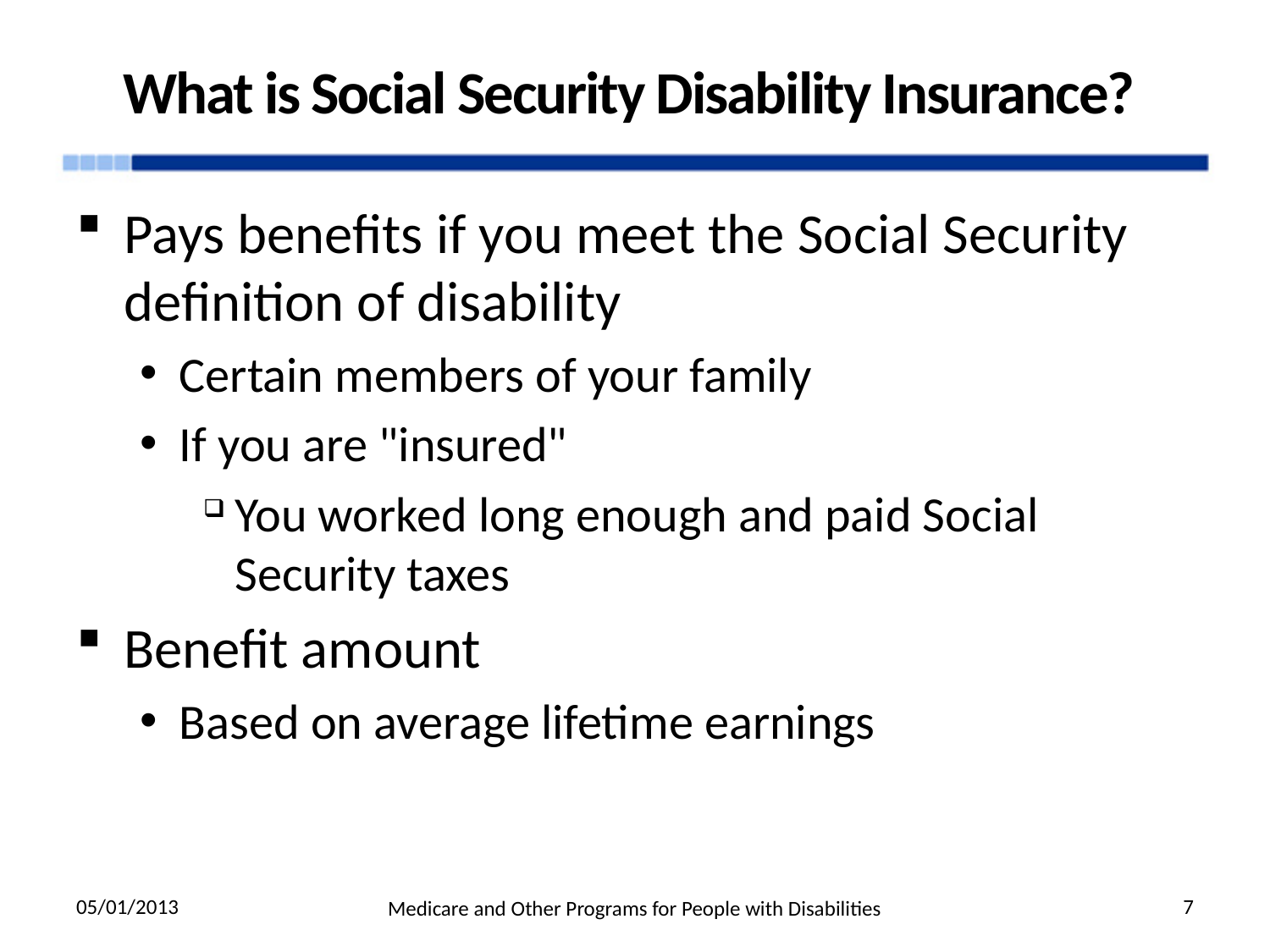

# What is Social Security Disability Insurance?
Pays benefits if you meet the Social Security definition of disability
Certain members of your family
If you are "insured"
You worked long enough and paid Social Security taxes
Benefit amount
Based on average lifetime earnings

05/01/2013
7
Medicare and Other Programs for People with Disabilities